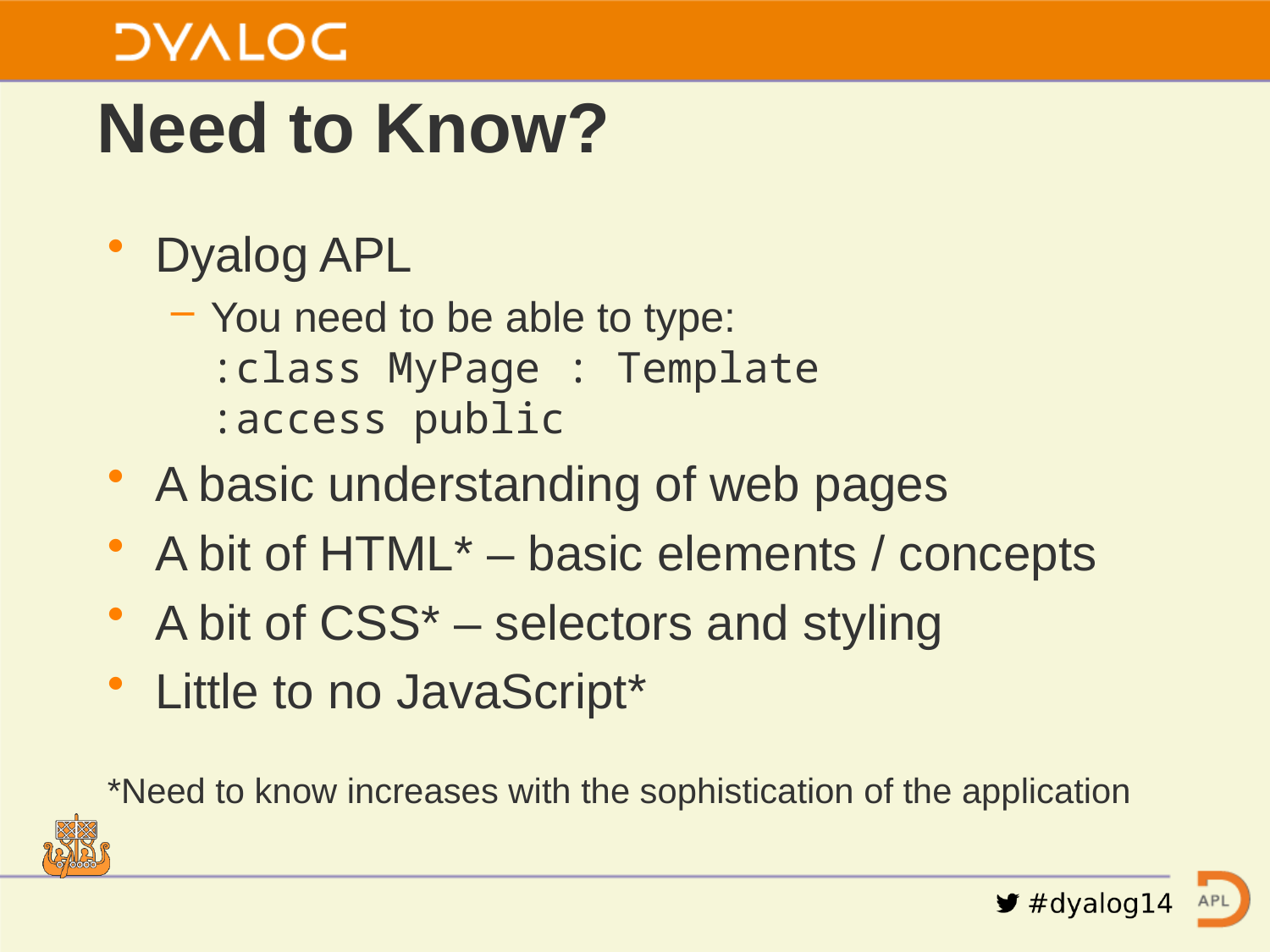

# Need to Know?
Dyalog APL
You need to be able to type:
:class MyPage : Template
:access public
A basic understanding of web pages
A bit of HTML* – basic elements / concepts
A bit of CSS* – selectors and styling
Little to no JavaScript*
*Need to know increases with the sophistication of the application